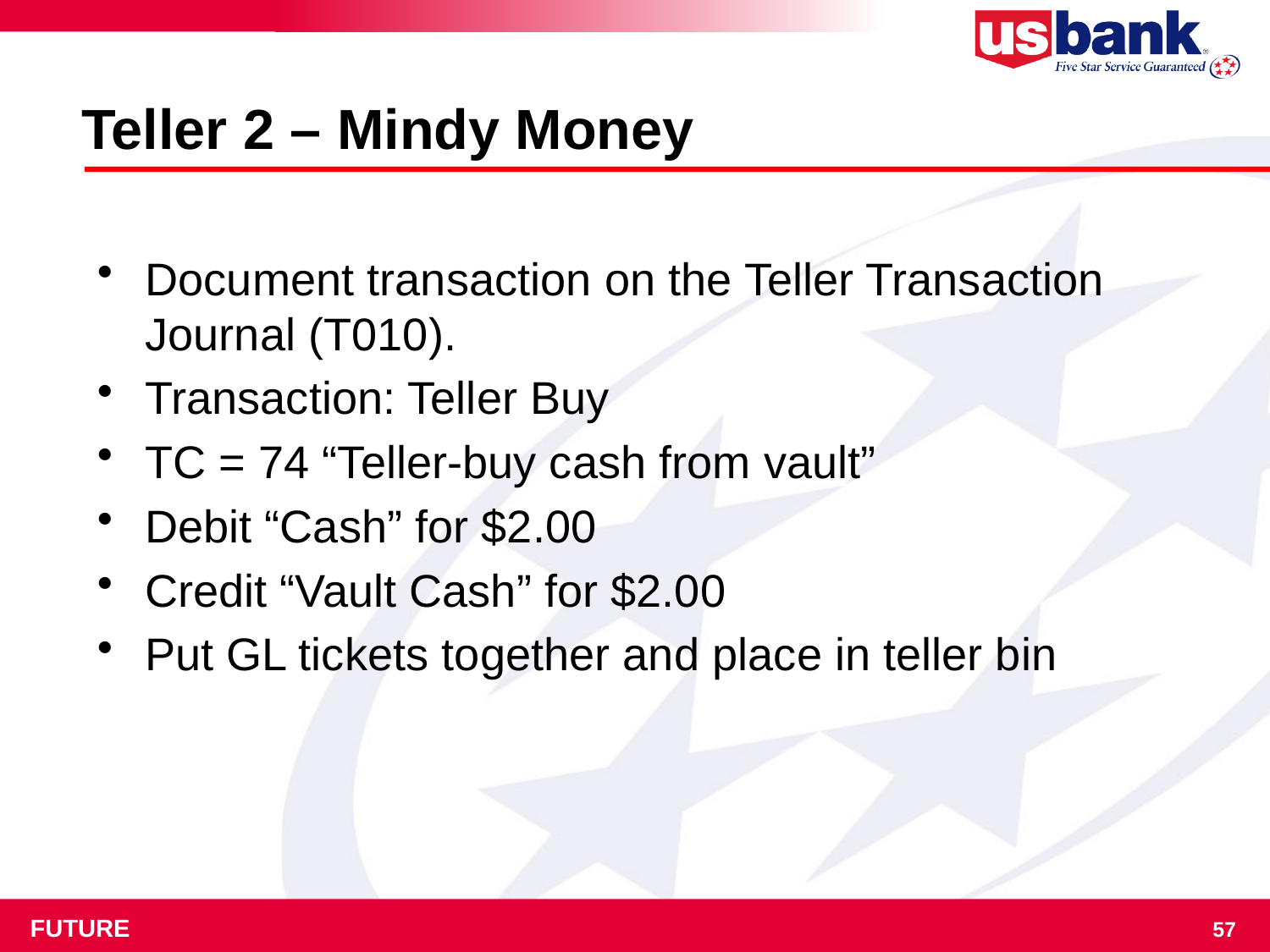

# Teller 2 – Mindy Money
Document transaction on the Teller Transaction Journal (T010).
Transaction: Teller Buy
TC = 74 “Teller-buy cash from vault”
Debit “Cash” for $2.00
Credit “Vault Cash” for $2.00
Put GL tickets together and place in teller bin